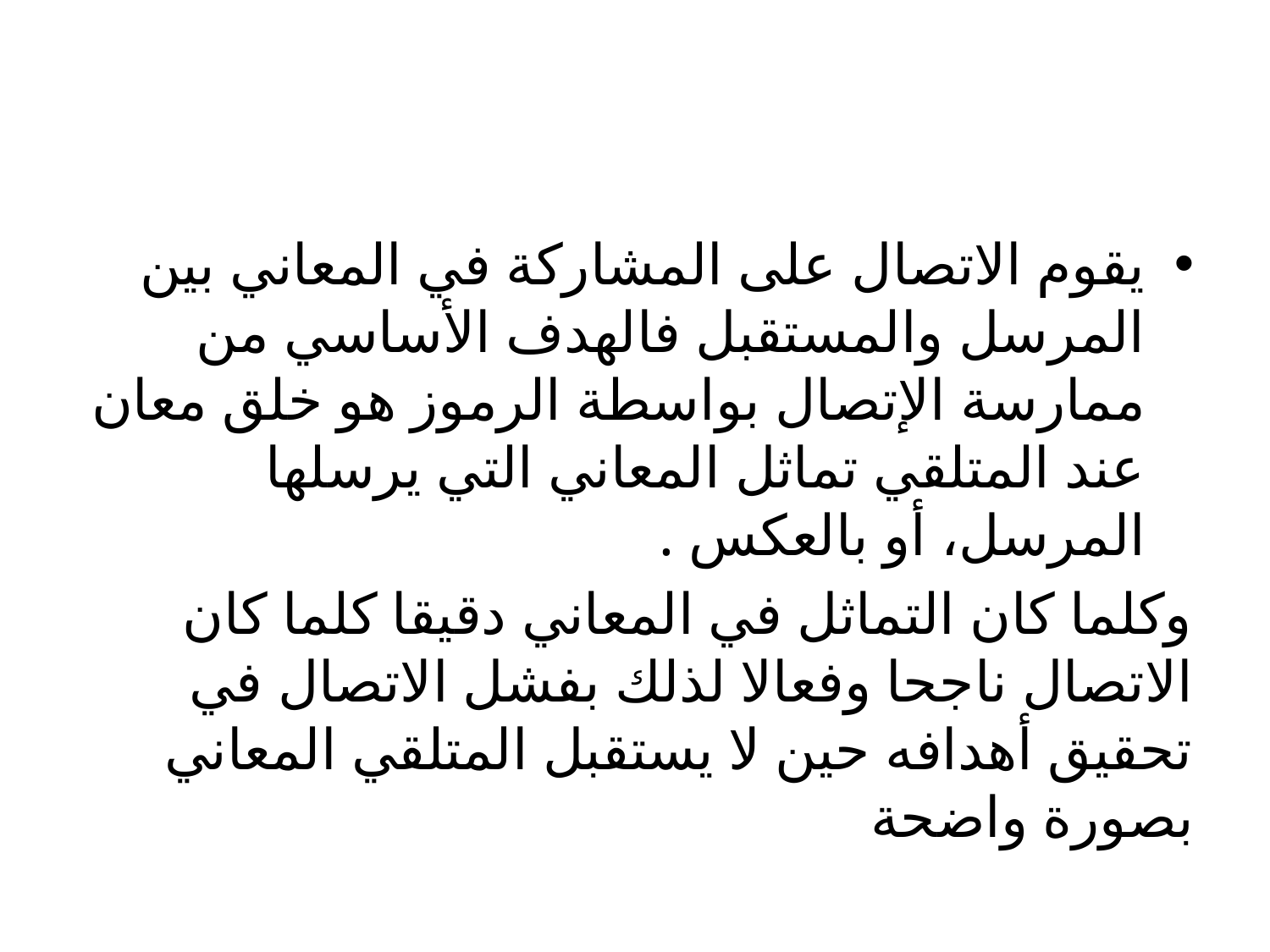

#
يقوم الاتصال على المشاركة في المعاني بين المرسل والمستقبل فالهدف الأساسي من ممارسة الإتصال بواسطة الرموز هو خلق معان عند المتلقي تماثل المعاني التي يرسلها المرسل، أو بالعكس .
وكلما كان التماثل في المعاني دقيقا كلما كان الاتصال ناجحا وفعالا لذلك بفشل الاتصال في تحقيق أهدافه حين لا يستقبل المتلقي المعاني بصورة واضحة